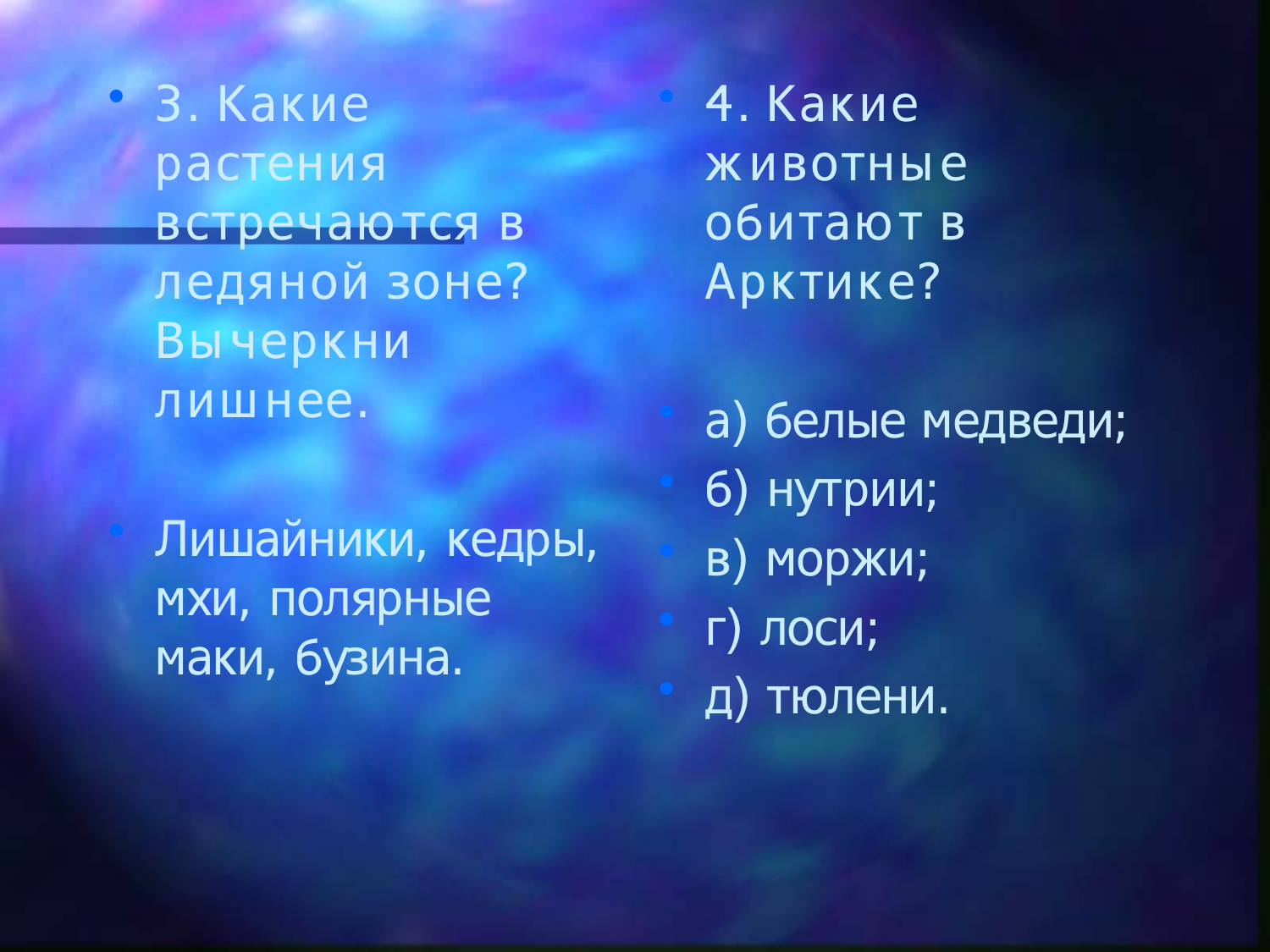

#
3. Какие растения встречаются в ледяной зоне? Вычеркни лишнее.

Лишайники, кедры, мхи, полярные маки, бузина.

4. Какие животные обитают в Арктике?

а) белые медведи;
б) нутрии;
в) моржи;
г) лоси;
д) тюлени.